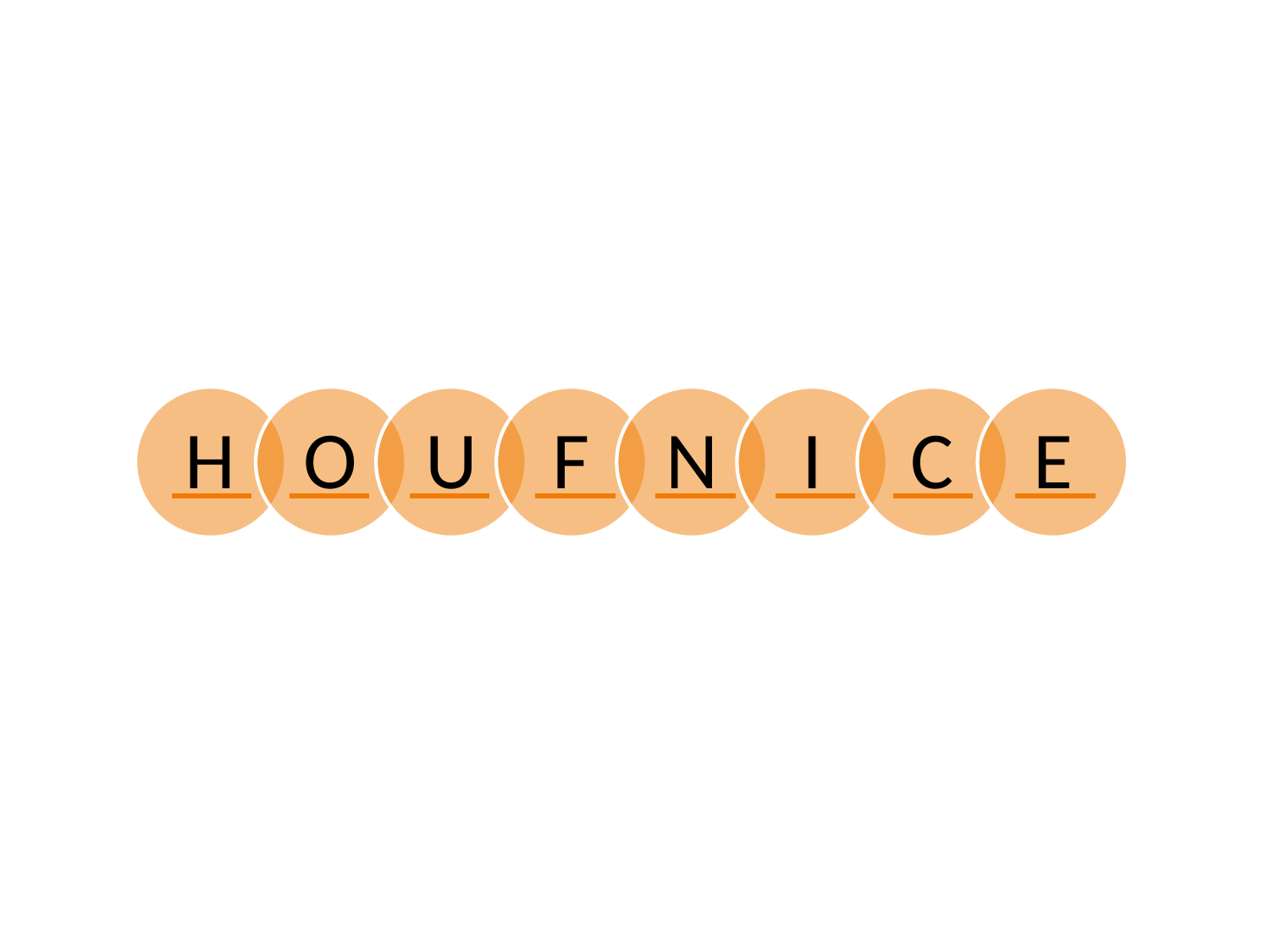

H
O
U
F
N
I
C
E